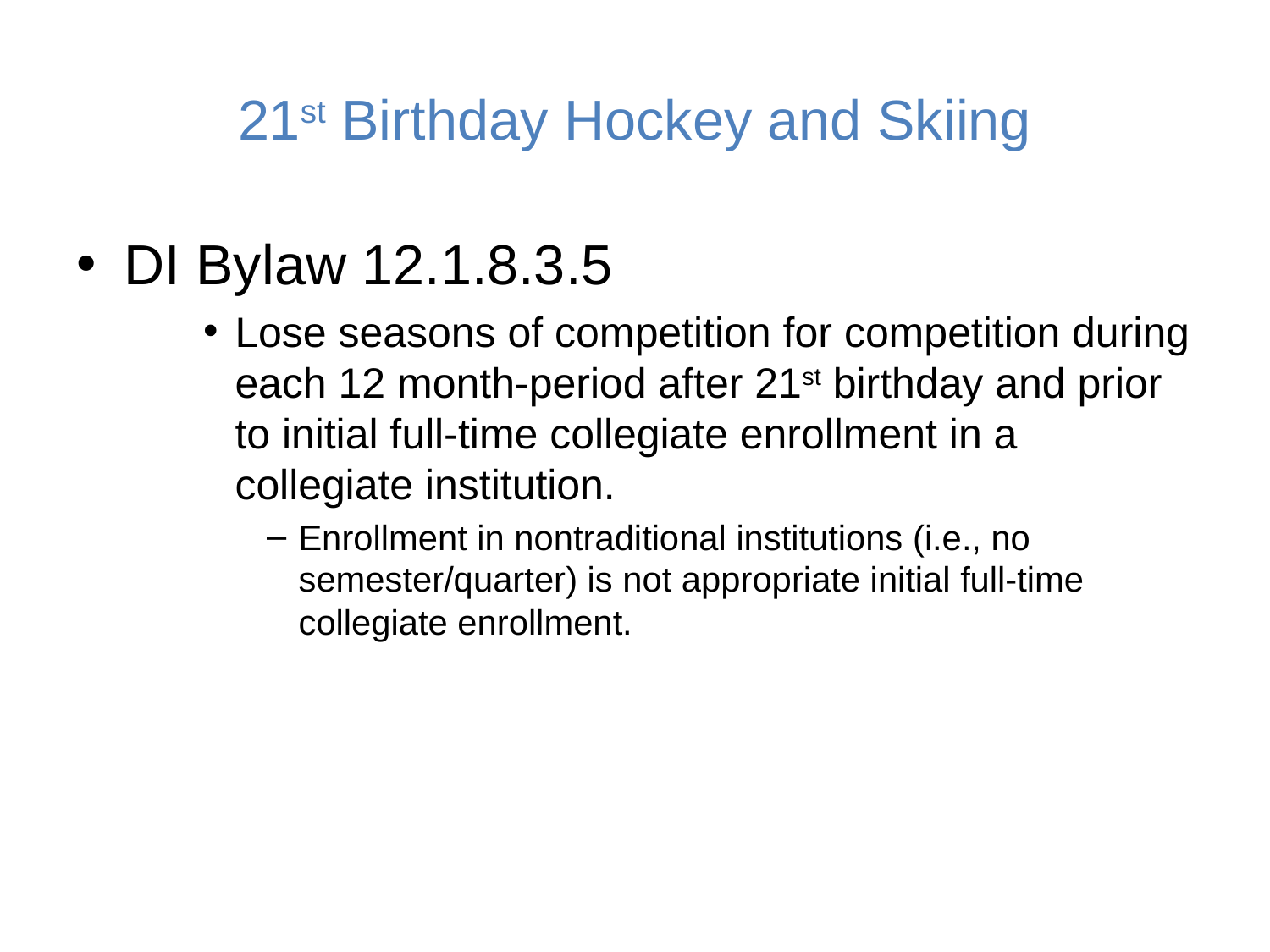

# 21st Birthday Hockey and Skiing
DI Bylaw 12.1.8.3.5
Lose seasons of competition for competition during each 12 month-period after 21st birthday and prior to initial full-time collegiate enrollment in a collegiate institution.
Enrollment in nontraditional institutions (i.e., no semester/quarter) is not appropriate initial full-time collegiate enrollment.